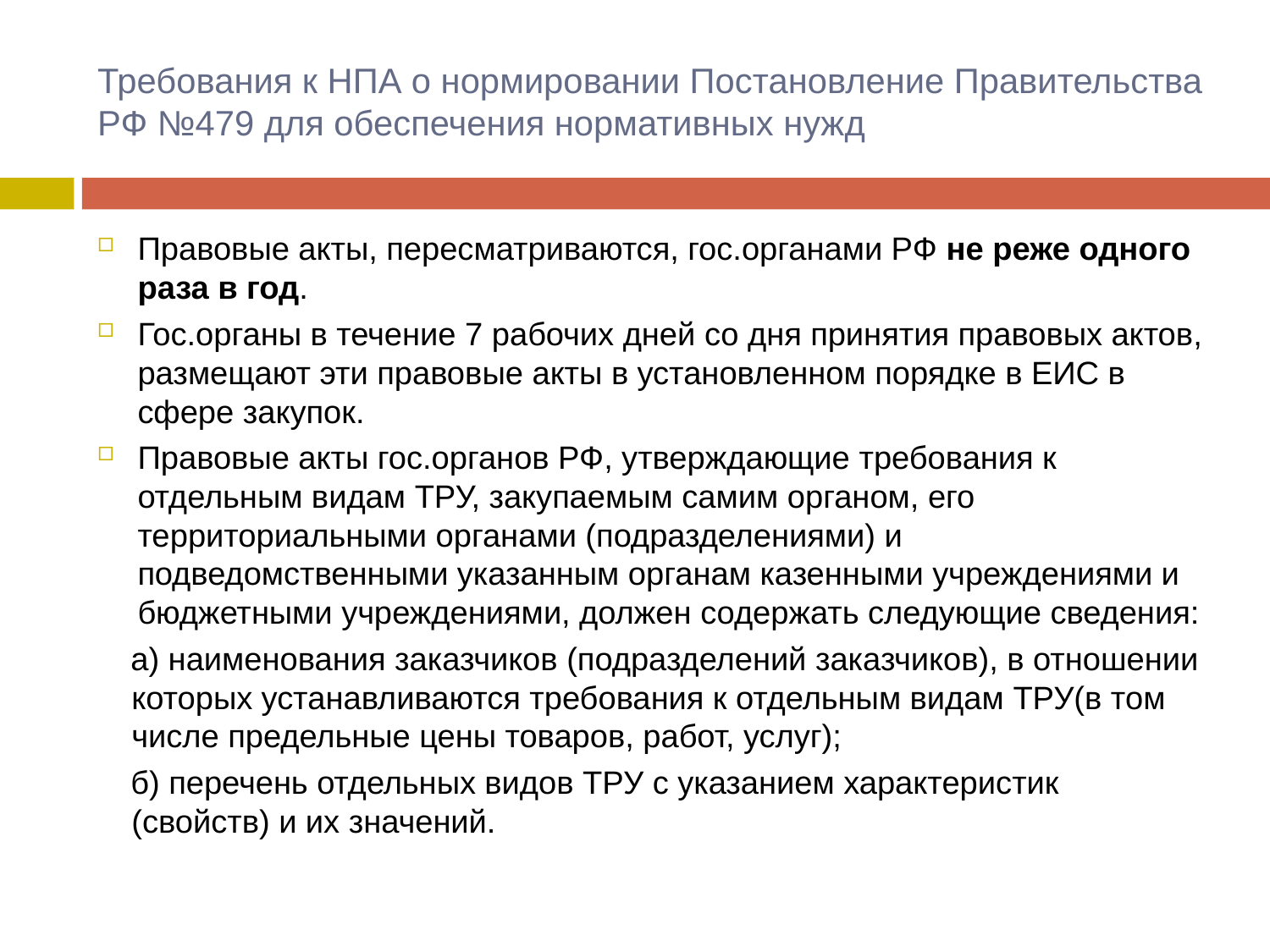

# Требования к НПА о нормировании Постановление Правительства РФ №479 для обеспечения нормативных нужд
Правовые акты, пересматриваются, гос.органами РФ не реже одного раза в год.
Гос.органы в течение 7 рабочих дней со дня принятия правовых актов, размещают эти правовые акты в установленном порядке в ЕИС в сфере закупок.
Правовые акты гос.органов РФ, утверждающие требования к отдельным видам ТРУ, закупаемым самим органом, его территориальными органами (подразделениями) и подведомственными указанным органам казенными учреждениями и бюджетными учреждениями, должен содержать следующие сведения:
а) наименования заказчиков (подразделений заказчиков), в отношении которых устанавливаются требования к отдельным видам ТРУ(в том числе предельные цены товаров, работ, услуг);
б) перечень отдельных видов ТРУ с указанием характеристик (свойств) и их значений.